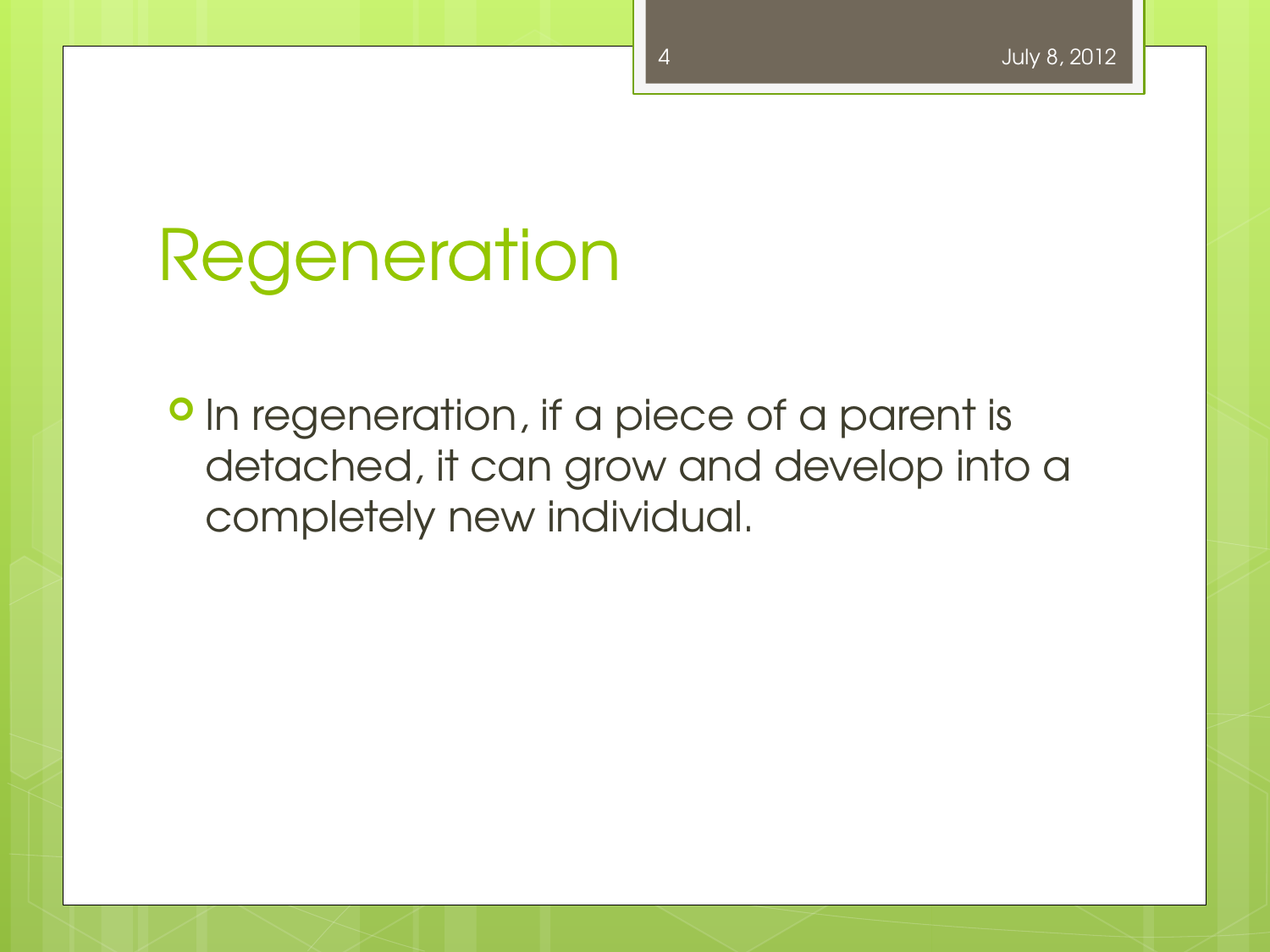

4
July 8, 2012
# Regeneration

In regeneration, if a piece of a parent is detached, it can grow and develop into a completely new individual.